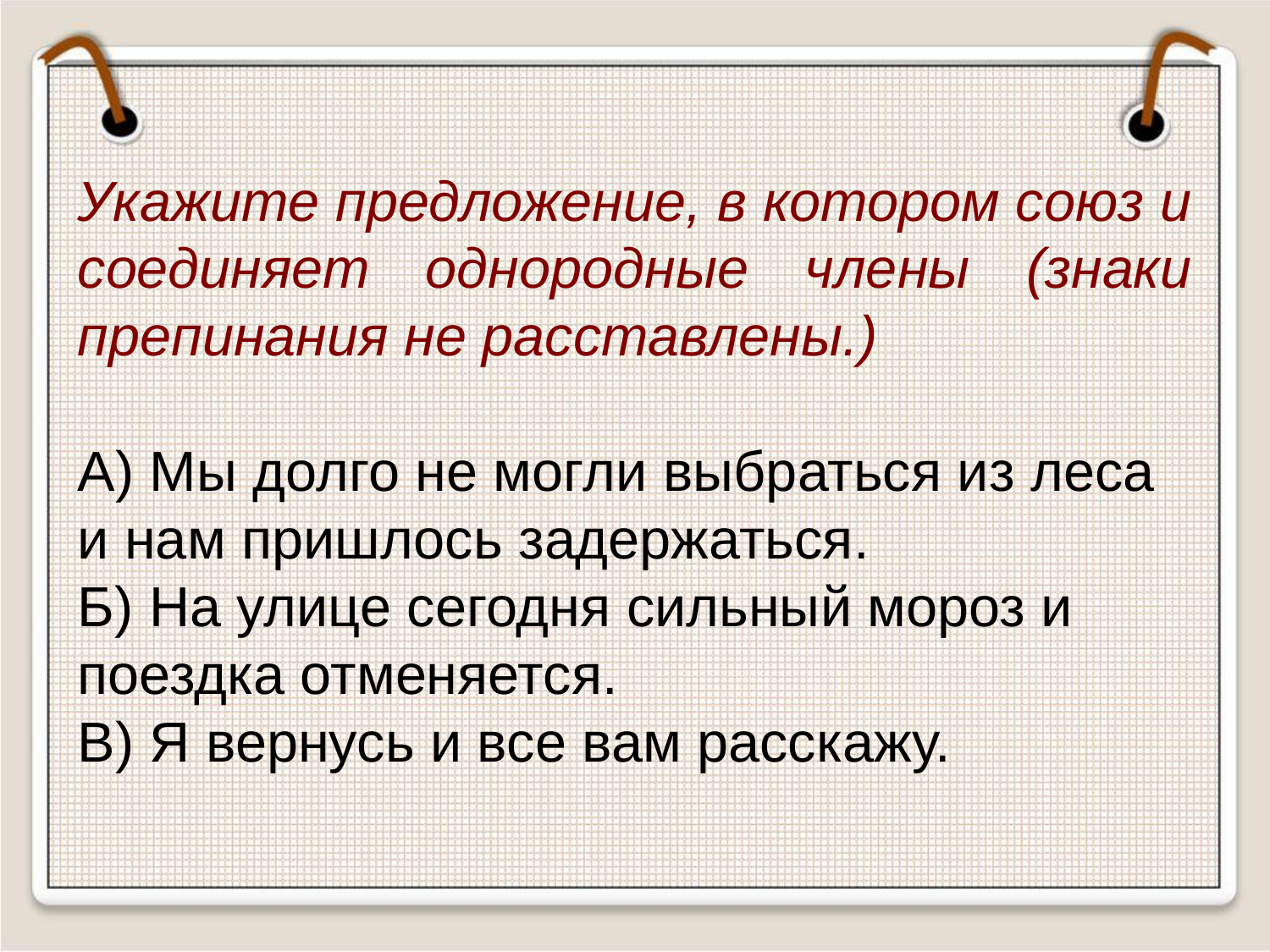

Укажите предложение, в котором союз и соединяет однородные члены (знаки препинания не расставлены.)

А) Мы долго не могли выбраться из леса и нам пришлось задержаться.
Б) На улице сегодня сильный мороз и поездка отменяется.
В) Я вернусь и все вам расскажу.